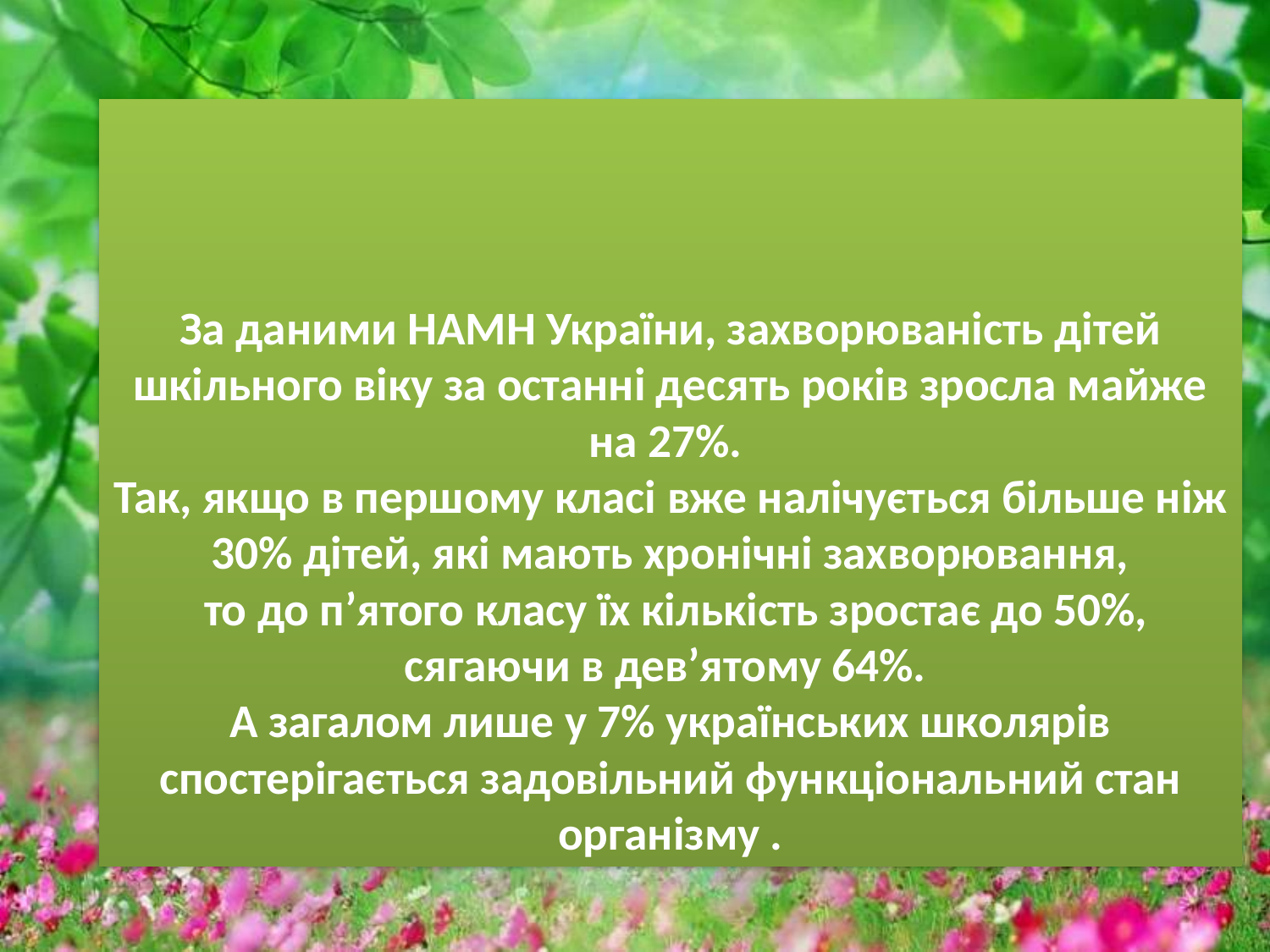

За даними НАМН України, захворюваність дітей шкільного віку за останні десять років зросла майже на 27%.
Так, якщо в першому класі вже налічується більше ніж 30% дітей, які мають хронічні захворювання,
 то до п’ятого класу їх кількість зростає до 50%, сягаючи в дев’ятому 64%.
А загалом лише у 7% українських школярів спостерігається задовільний функціональний стан організму .